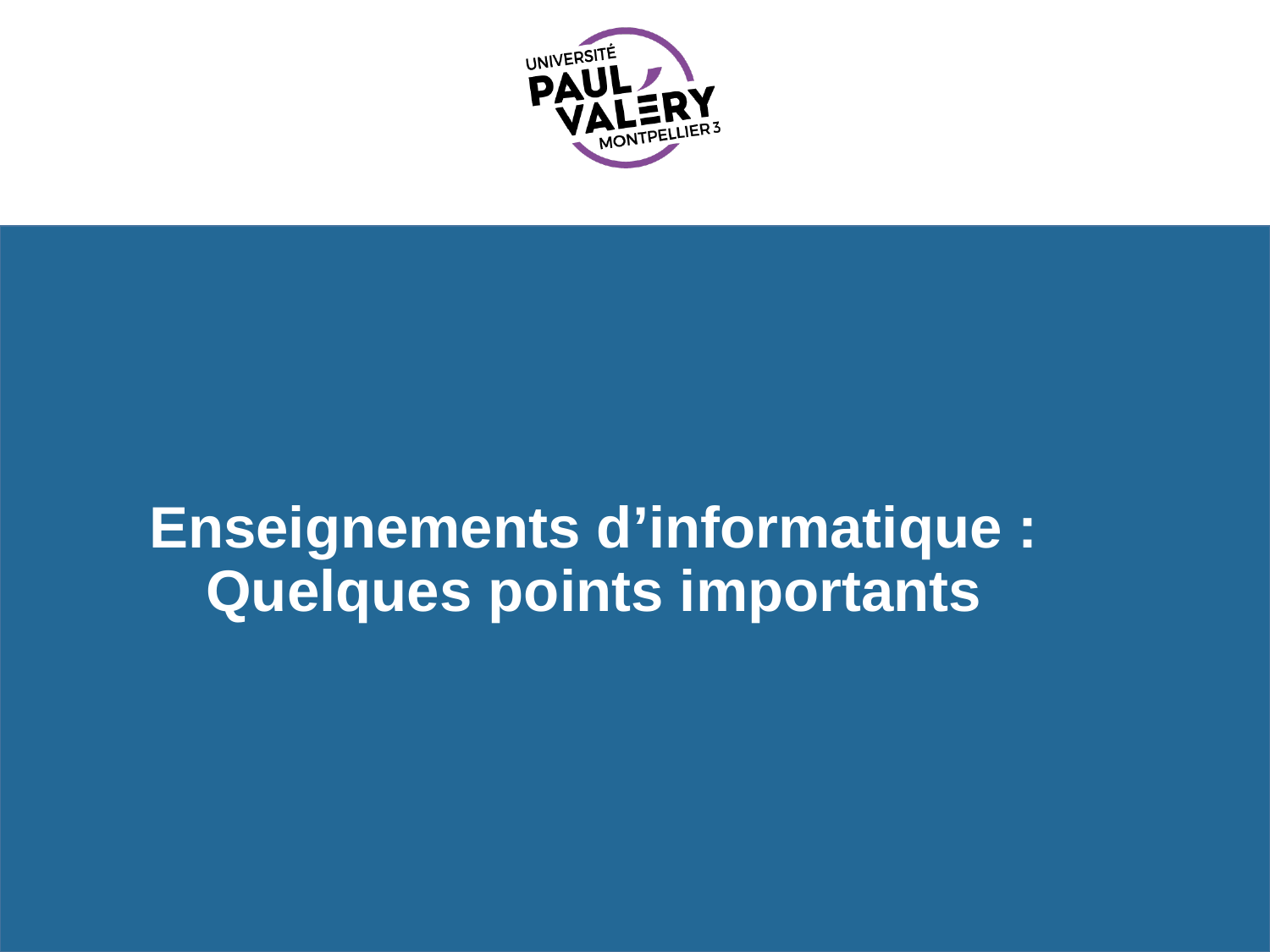

# Enseignements d’informatique : Quelques points importants